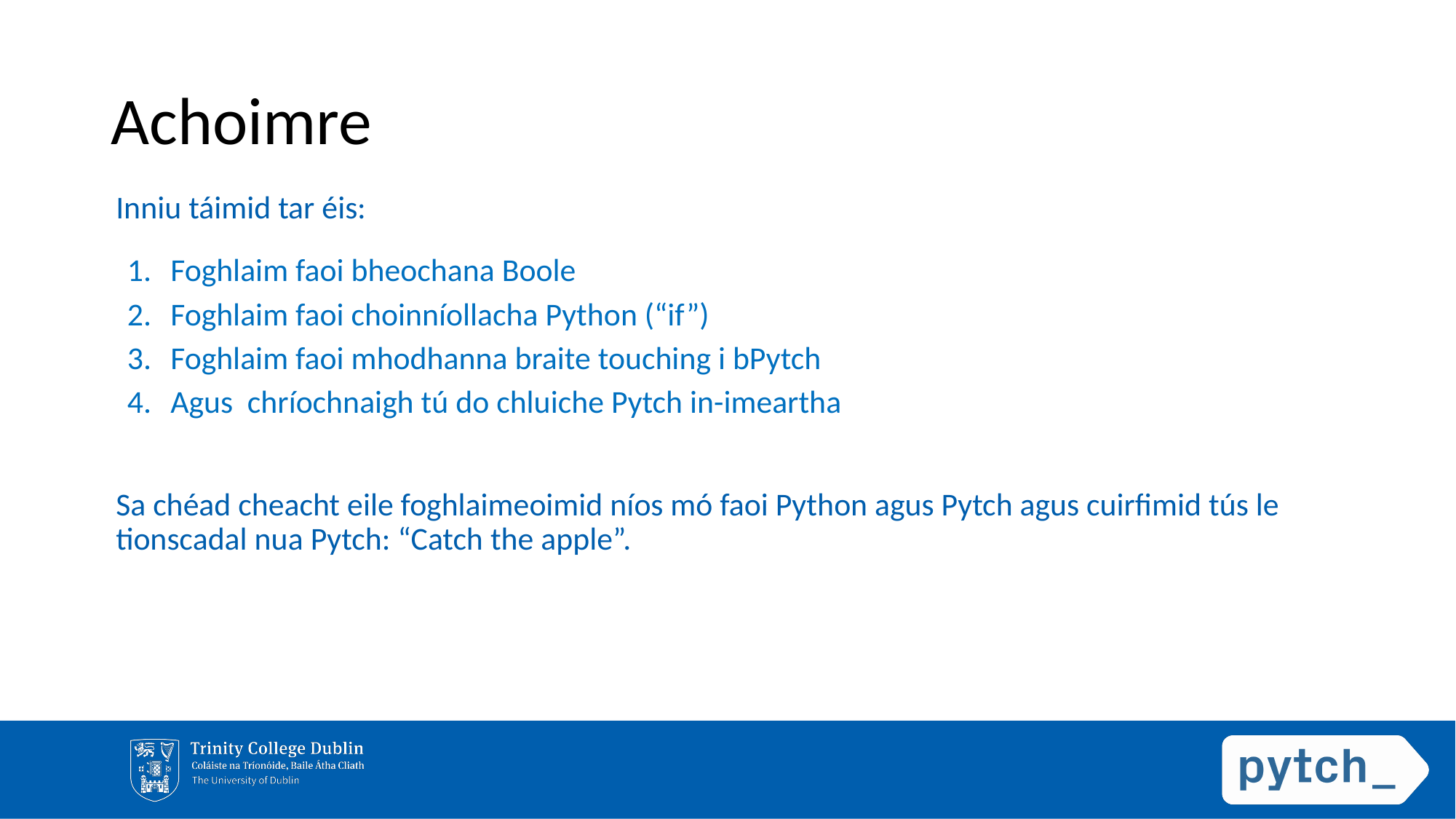

# Achoimre
Inniu táimid tar éis:
Foghlaim faoi bheochana Boole
Foghlaim faoi choinníollacha Python (“if”)
Foghlaim faoi mhodhanna braite touching i bPytch
Agus  chríochnaigh tú do chluiche Pytch in-imeartha

Sa chéad cheacht eile foghlaimeoimid níos mó faoi Python agus Pytch agus cuirfimid tús le tionscadal nua Pytch: “Catch the apple”.